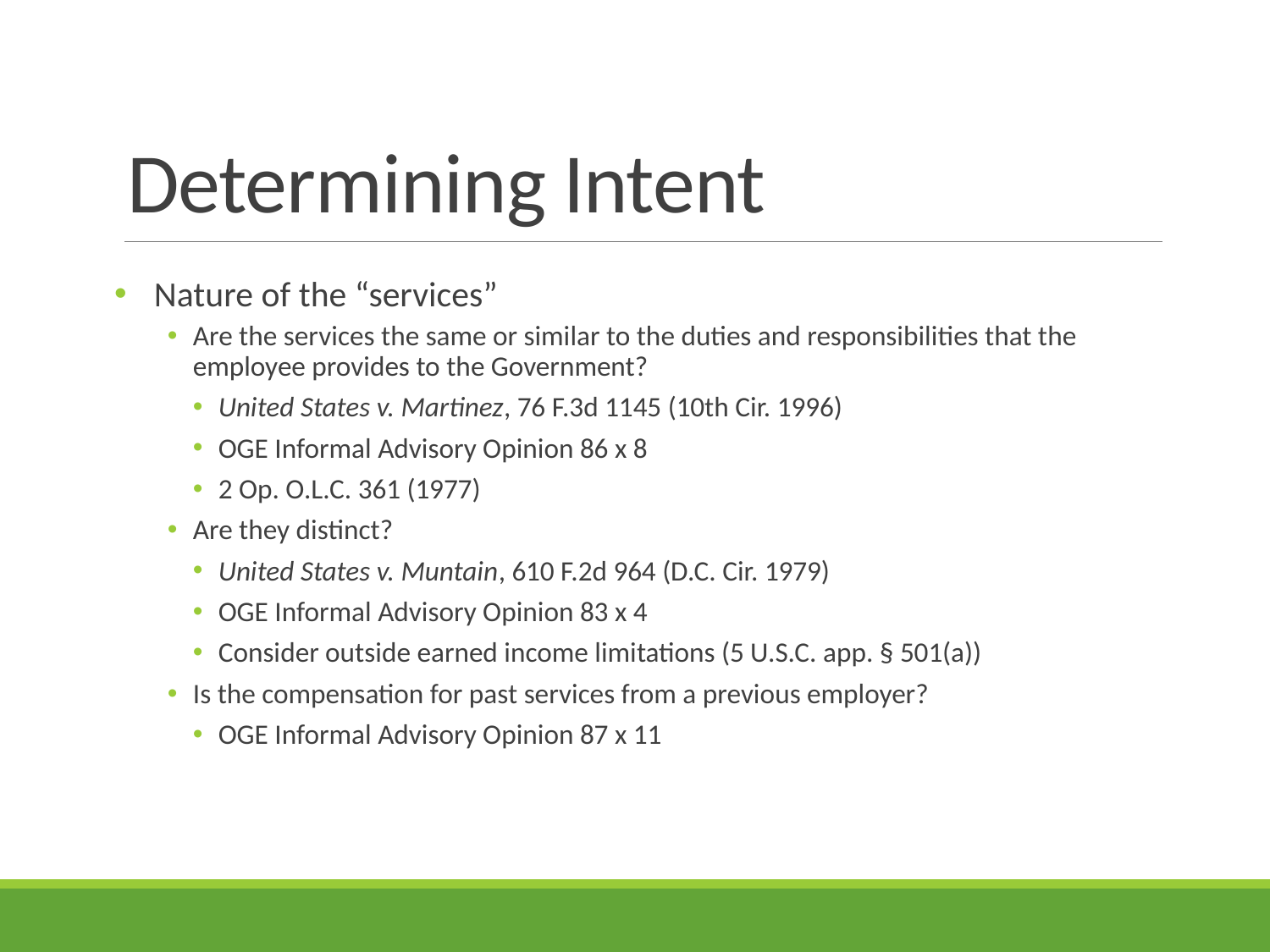

# Determining Intent
Nature of the “services”
Are the services the same or similar to the duties and responsibilities that the employee provides to the Government?
United States v. Martinez, 76 F.3d 1145 (10th Cir. 1996)
OGE Informal Advisory Opinion 86 x 8
2 Op. O.L.C. 361 (1977)
Are they distinct?
United States v. Muntain, 610 F.2d 964 (D.C. Cir. 1979)
OGE Informal Advisory Opinion 83 x 4
Consider outside earned income limitations (5 U.S.C. app. § 501(a))
Is the compensation for past services from a previous employer?
OGE Informal Advisory Opinion 87 x 11